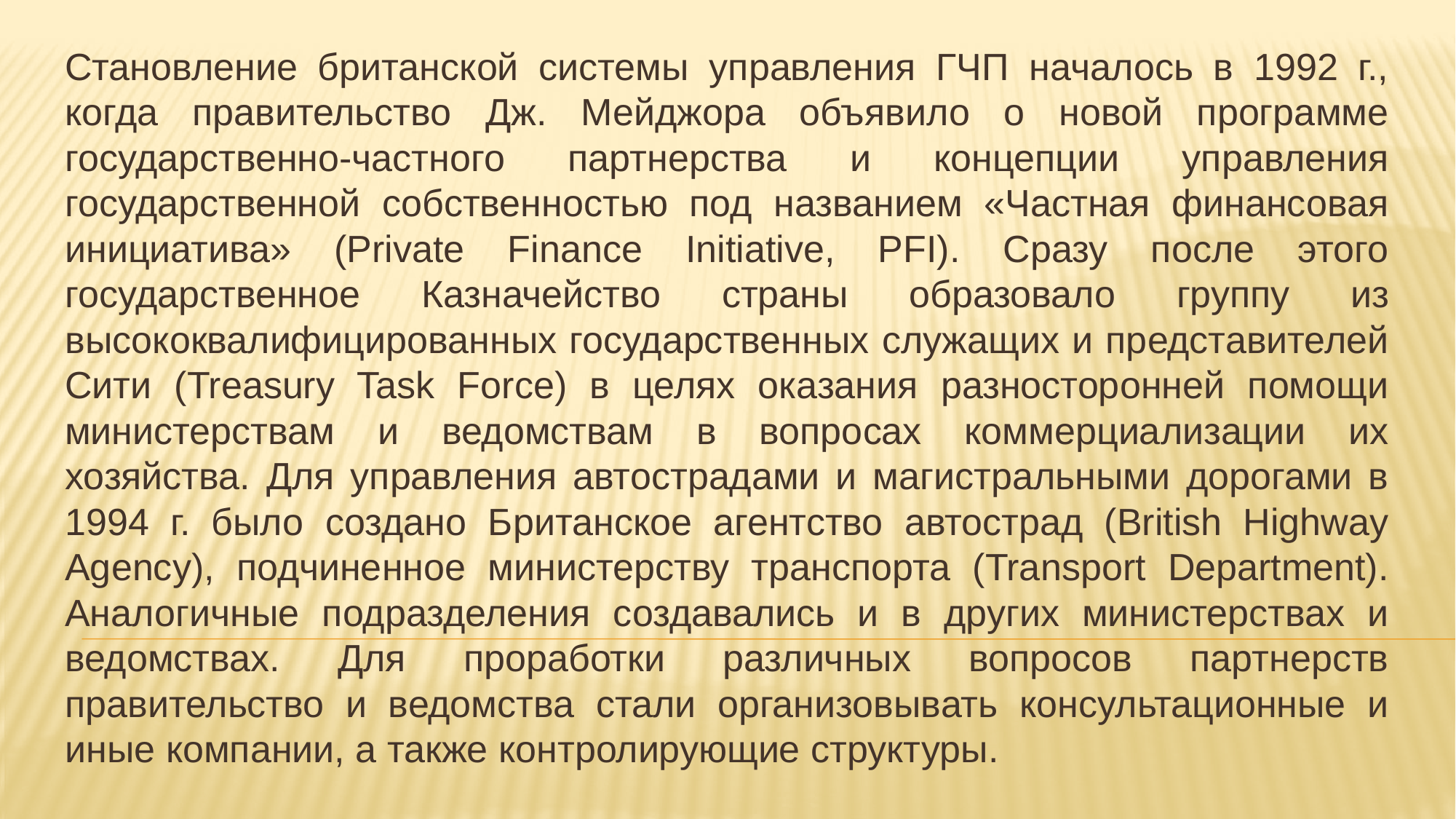

Становление британской системы управления ГЧП началось в 1992 г., когда правительство Дж. Мейджора объявило о новой программе государственно-частного партнерства и концепции управления государственной собственностью под названием «Частная финансовая инициатива» (Private Finance Initiative, PFI). Сразу после этого государственное Казначейство страны образовало группу из высококвалифицированных государственных служащих и представителей Сити (Treasury Task Force) в целях оказания разносторонней помощи министерствам и ведомствам в вопросах коммерциализации их хозяйства. Для управления автострадами и магистральными дорогами в 1994 г. было создано Британское агентство автострад (British Highway Agency), подчиненное министерству транспорта (Transport Department). Аналогичные подразделения создавались и в других министерствах и ведомствах. Для проработки различных вопросов партнерств правительство и ведомства стали организовывать консультационные и иные компании, а также контролирующие структуры.